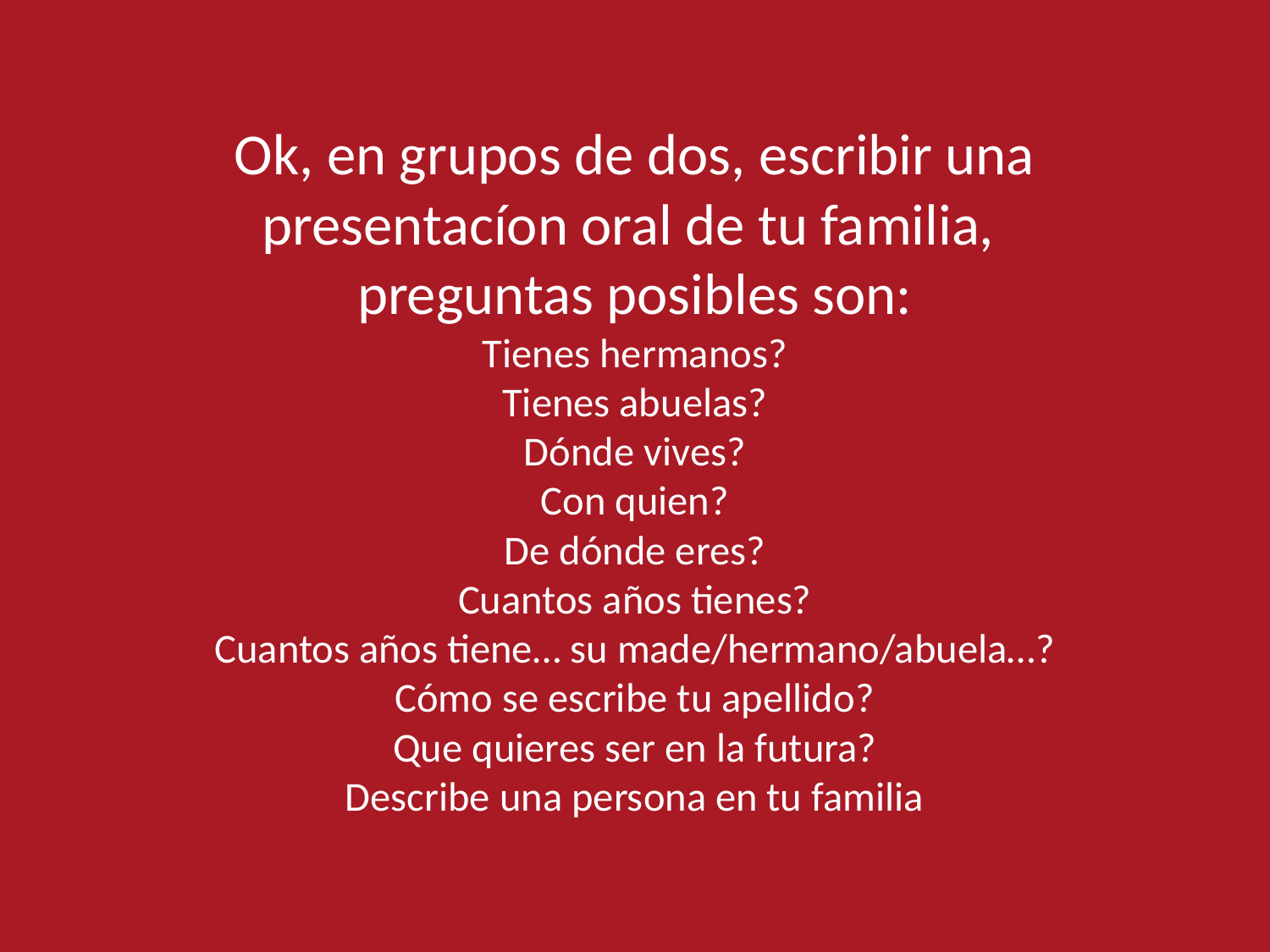

# Ok, en grupos de dos, escribir una presentacíon oral de tu familia, preguntas posibles son: Tienes hermanos? Tienes abuelas? Dónde vives? Con quien? De dónde eres? Cuantos años tienes? Cuantos años tiene… su made/hermano/abuela…? Cómo se escribe tu apellido? Que quieres ser en la futura? Describe una persona en tu familia